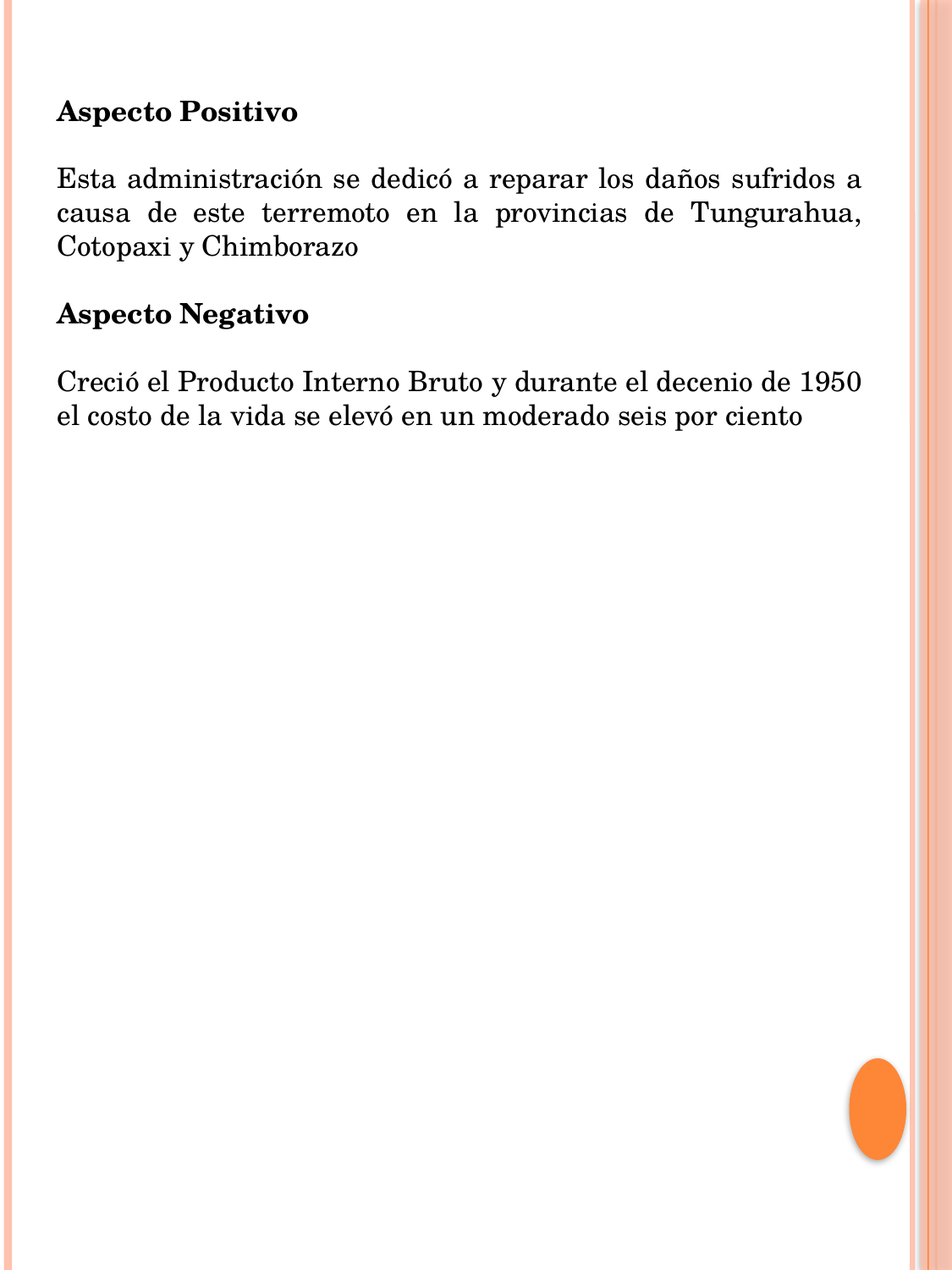

Aspecto Positivo

Esta administración se dedicó a reparar los daños sufridos a causa de este terremoto en la provincias de Tungurahua, Cotopaxi y Chimborazo

Aspecto Negativo

Creció el Producto Interno Bruto y durante el decenio de 1950 el costo de la vida se elevó en un moderado seis por ciento